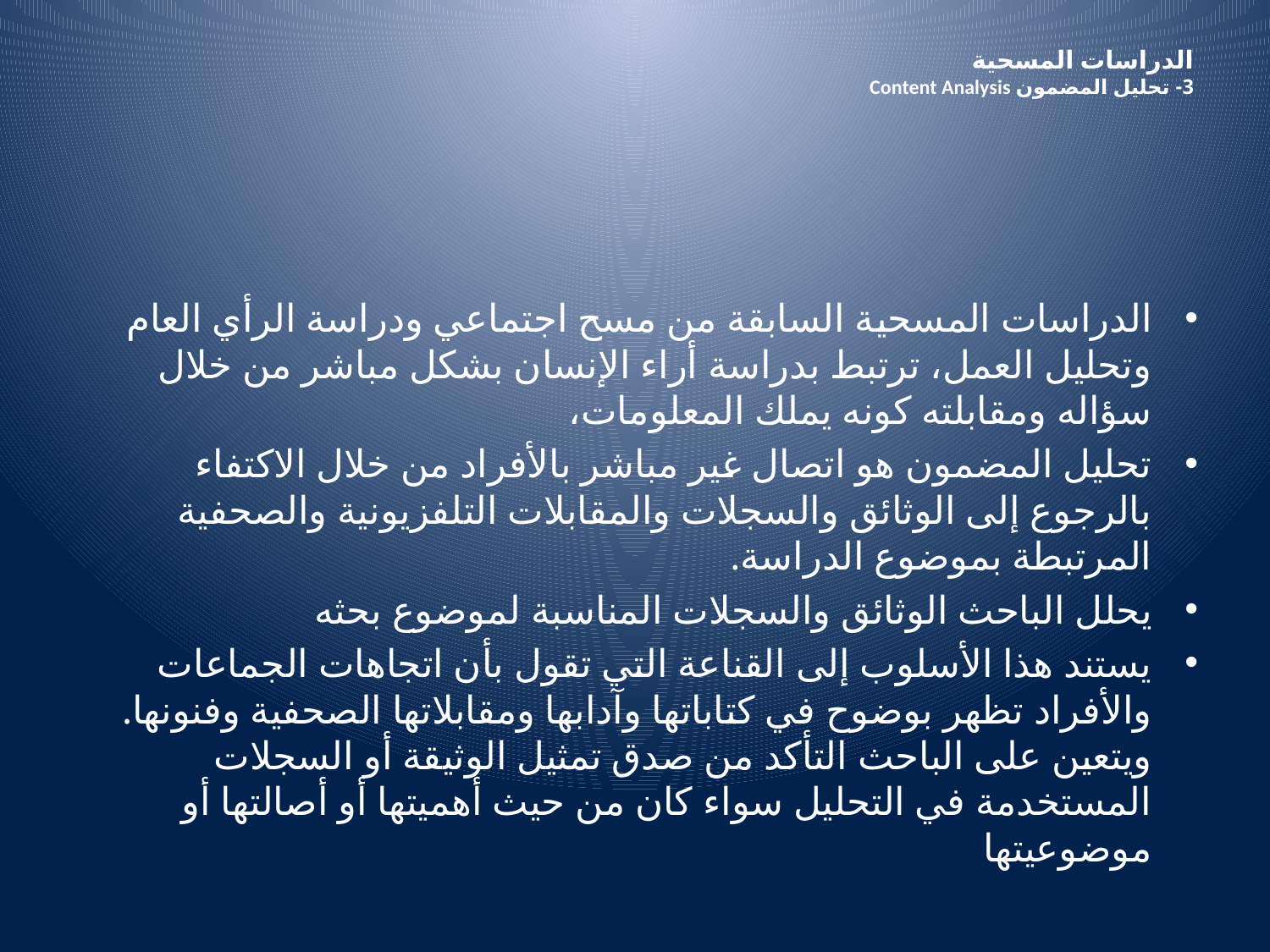

# الدراسات المسحية 3- تحليل المضمون Content Analysis
الدراسات المسحية السابقة من مسح اجتماعي ودراسة الرأي العام وتحليل العمل، ترتبط بدراسة أراء الإنسان بشكل مباشر من خلال سؤاله ومقابلته كونه يملك المعلومات،
تحليل المضمون هو اتصال غير مباشر بالأفراد من خلال الاكتفاء بالرجوع إلى الوثائق والسجلات والمقابلات التلفزيونية والصحفية المرتبطة بموضوع الدراسة.
يحلل الباحث الوثائق والسجلات المناسبة لموضوع بحثه
يستند هذا الأسلوب إلى القناعة التي تقول بأن اتجاهات الجماعات والأفراد تظهر بوضوح في كتاباتها وآدابها ومقابلاتها الصحفية وفنونها. ويتعين على الباحث التأكد من صدق تمثيل الوثيقة أو السجلات المستخدمة في التحليل سواء كان من حيث أهميتها أو أصالتها أو موضوعيتها